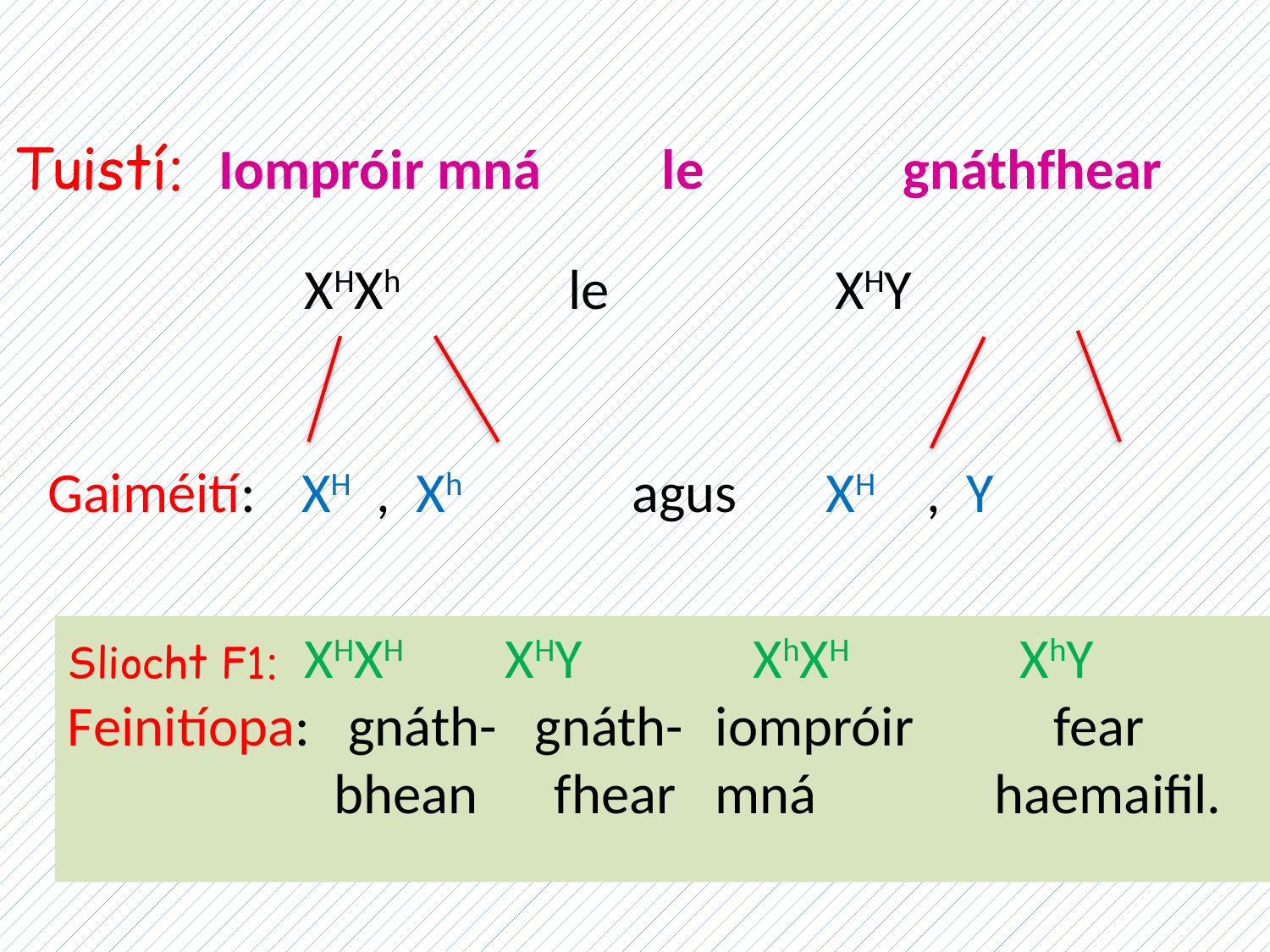

Tuistí:  Iompróir mná	 le		gnáthfhear

                           XHXh		 le		  XHY

Gaiméití:	XH  ,  Xh	      agus       XH    ,  Y

Sliocht F1:  XHXH        XHY	    XhXH	     XhY
Feinitíopa:   gnáth-   gnáth-	 iompróir           fear
	           bhean      fhear	 mná  	   haemaifil.